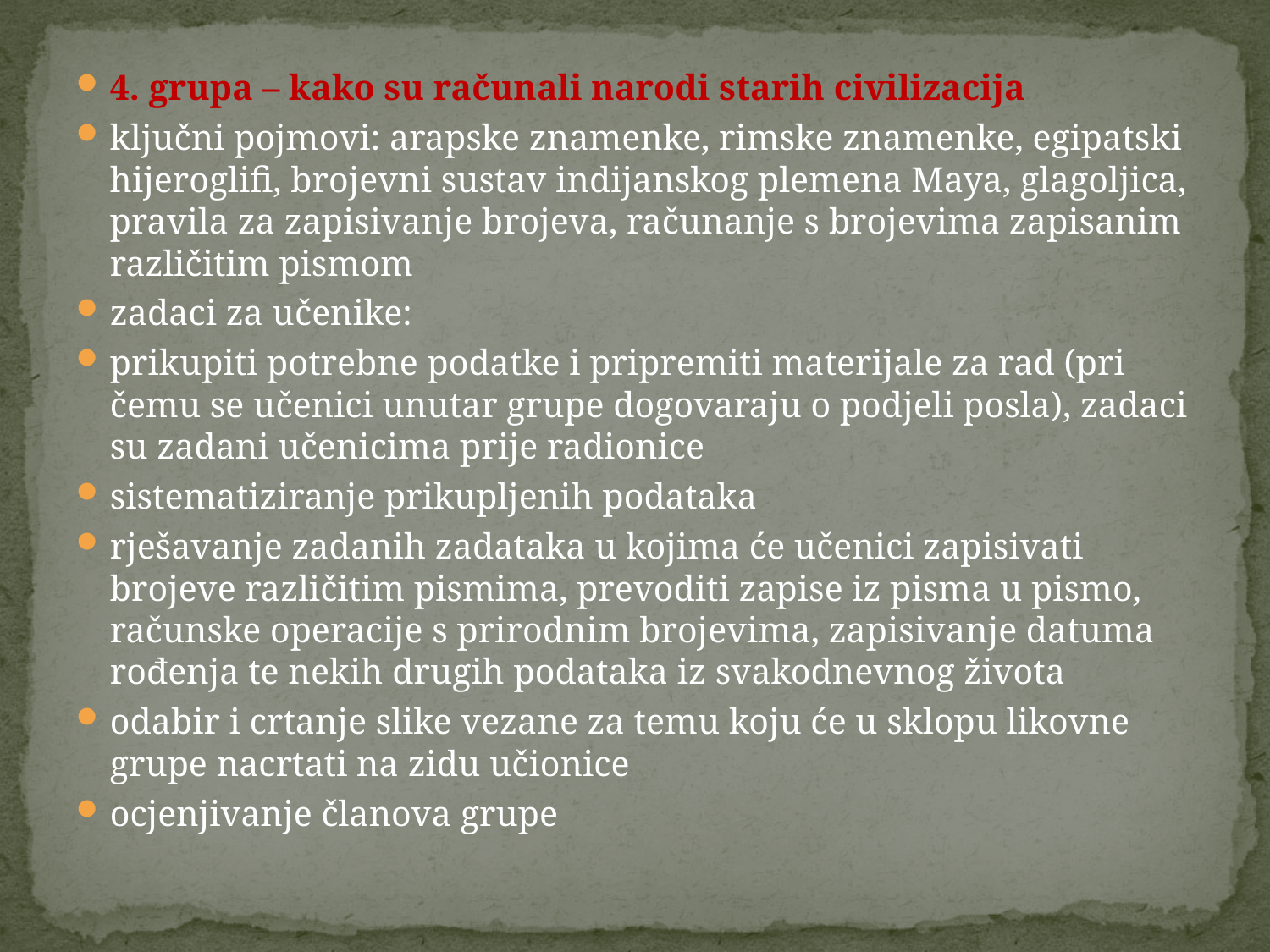

4. grupa – kako su računali narodi starih civilizacija
ključni pojmovi: arapske znamenke, rimske znamenke, egipatski hijeroglifi, brojevni sustav indijanskog plemena Maya, glagoljica, pravila za zapisivanje brojeva, računanje s brojevima zapisanim različitim pismom
zadaci za učenike:
prikupiti potrebne podatke i pripremiti materijale za rad (pri čemu se učenici unutar grupe dogovaraju o podjeli posla), zadaci su zadani učenicima prije radionice
sistematiziranje prikupljenih podataka
rješavanje zadanih zadataka u kojima će učenici zapisivati brojeve različitim pismima, prevoditi zapise iz pisma u pismo, računske operacije s prirodnim brojevima, zapisivanje datuma rođenja te nekih drugih podataka iz svakodnevnog života
odabir i crtanje slike vezane za temu koju će u sklopu likovne grupe nacrtati na zidu učionice
ocjenjivanje članova grupe